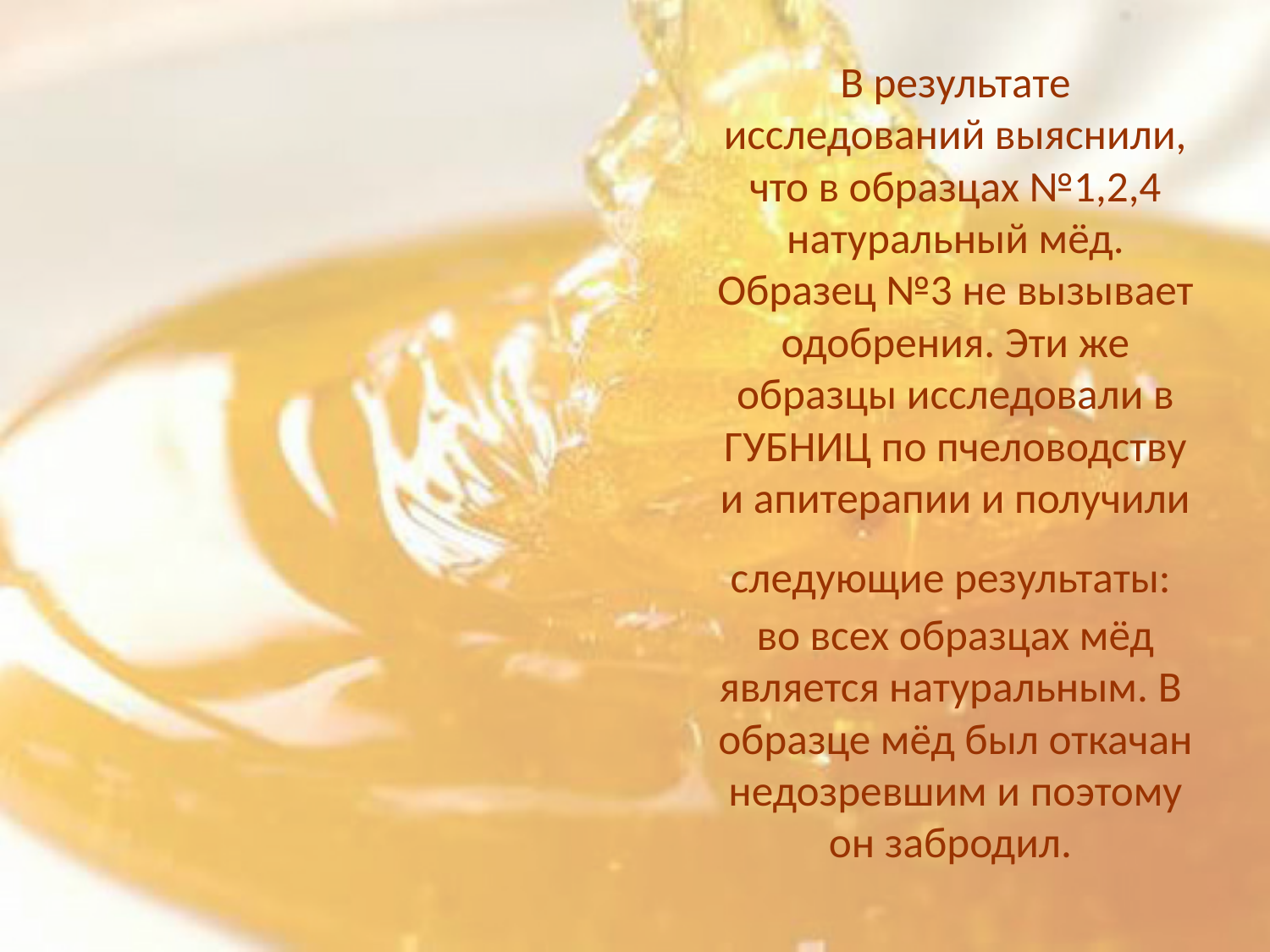

# В результате исследований выяснили, что в образцах №1,2,4 натуральный мёд. Образец №3 не вызывает одобрения. Эти же образцы исследовали в ГУБНИЦ по пчеловодству и апитерапии и получили следующие результаты:  во всех образцах мёд является натуральным. В  образце мёд был откачан недозревшим и поэтому он забродил.